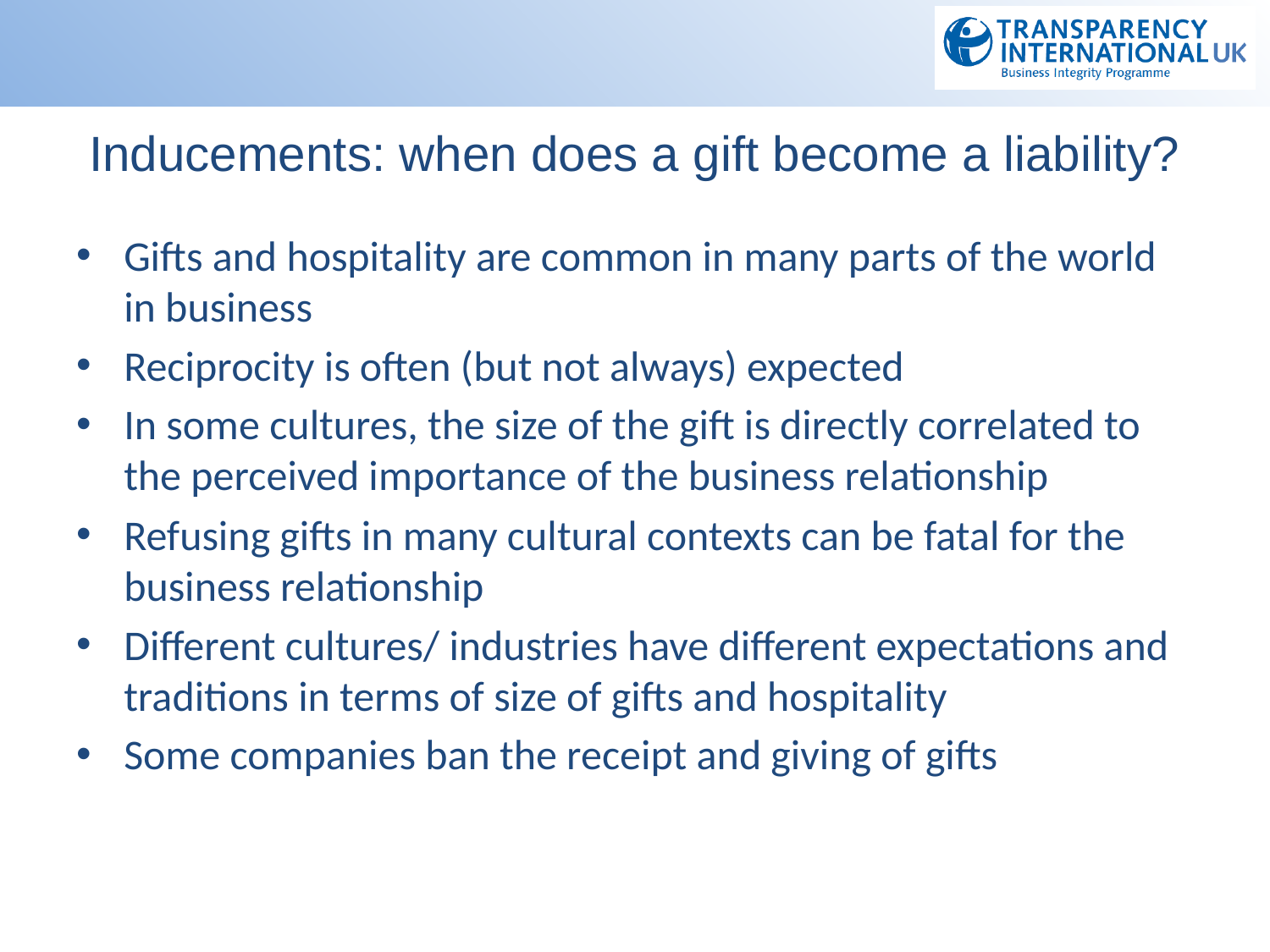

# Inducements: when does a gift become a liability?
Gifts and hospitality are common in many parts of the world in business
Reciprocity is often (but not always) expected
In some cultures, the size of the gift is directly correlated to the perceived importance of the business relationship
Refusing gifts in many cultural contexts can be fatal for the business relationship
Different cultures/ industries have different expectations and traditions in terms of size of gifts and hospitality
Some companies ban the receipt and giving of gifts